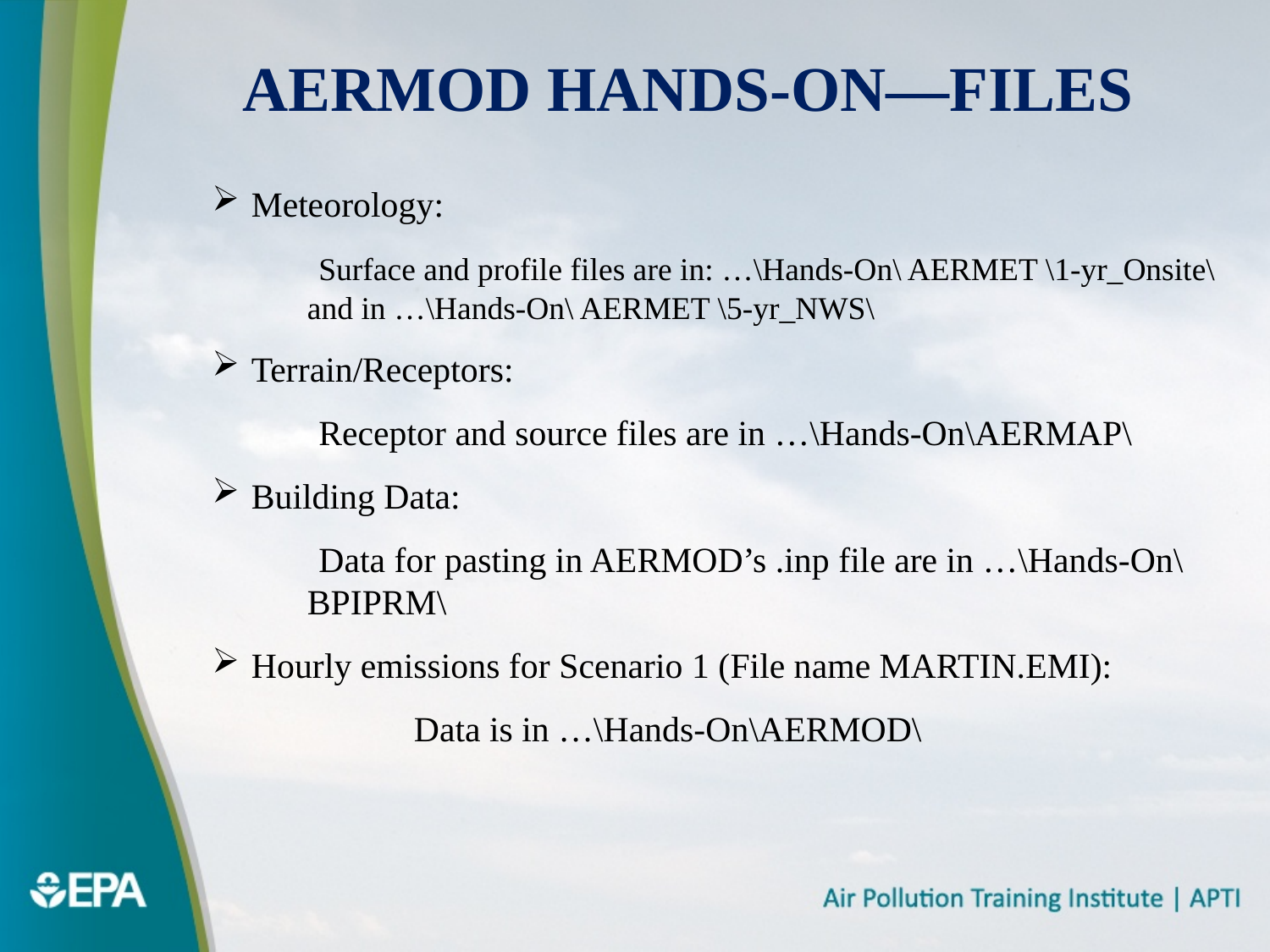

# AERMOD Hands-on—Files
Meteorology:
            Surface and profile files are in: …\Hands-On\ AERMET \1-yr_Onsite\ and in …\Hands-On\ AERMET \5-yr_NWS\
Terrain/Receptors:
            Receptor and source files are in …\Hands-On\AERMAP\
Building Data:
            Data for pasting in AERMOD’s .inp file are in …\Hands-On\BPIPRM\
Hourly emissions for Scenario 1 (File name MARTIN.EMI):
            Data is in …\Hands-On\AERMOD\